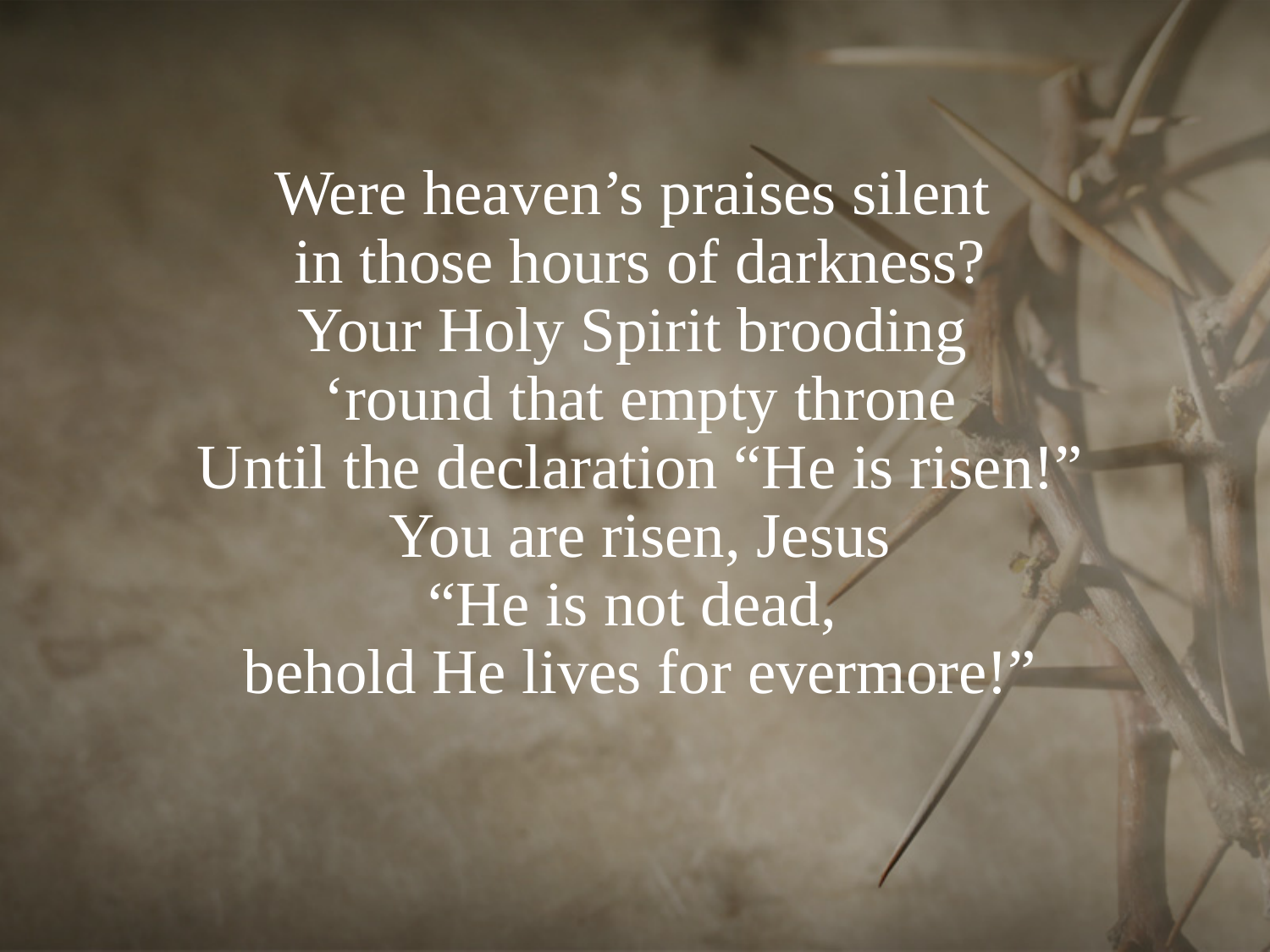

# Were heaven’s praises silent in those hours of darkness? Your Holy Spirit brooding ‘round that empty throne Until the declaration “He is risen!” You are risen, Jesus “He is not dead, behold He lives for evermore!”